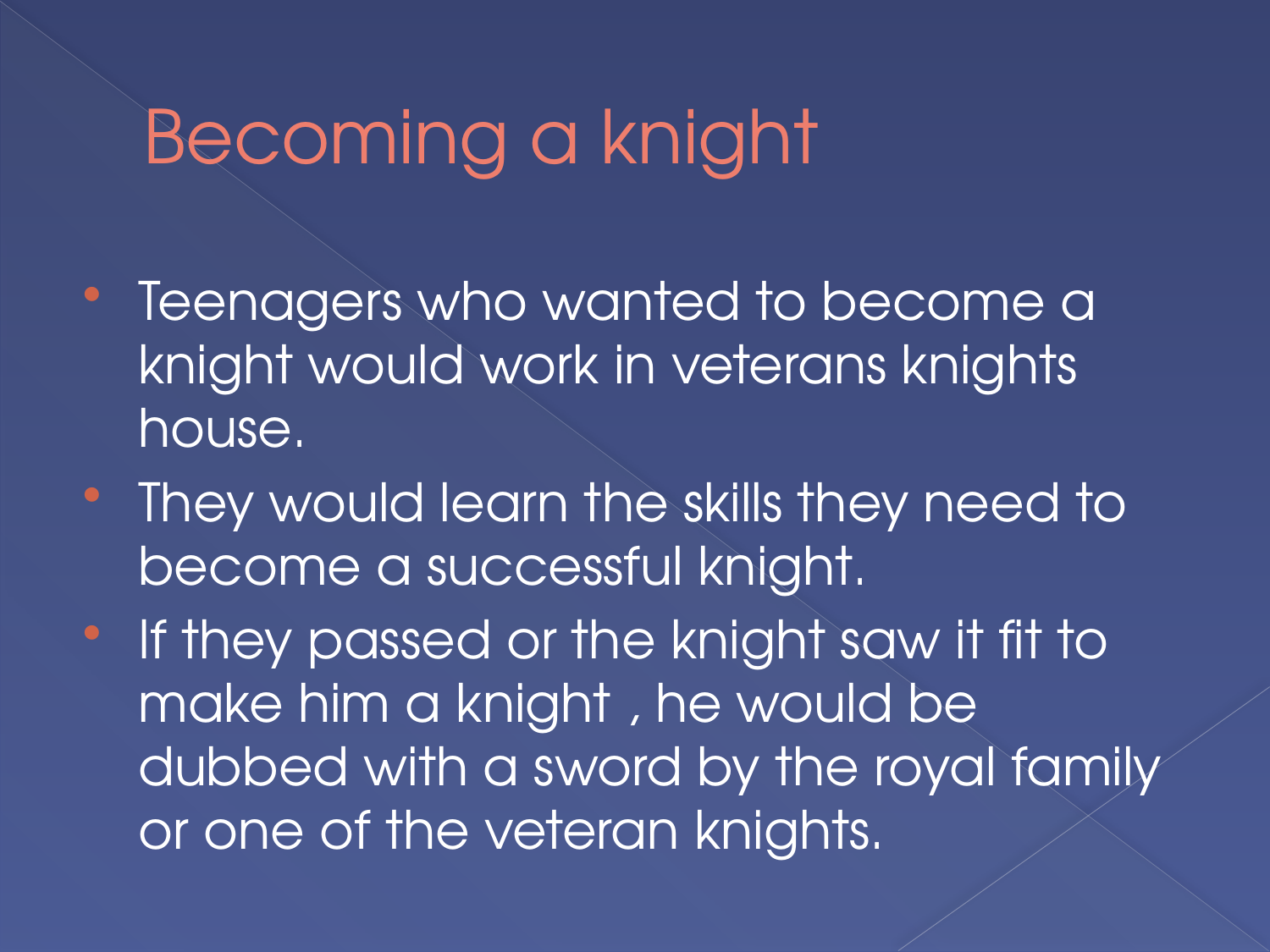

# Becoming a knight
Teenagers who wanted to become a knight would work in veterans knights house.
They would learn the skills they need to become a successful knight.
If they passed or the knight saw it fit to make him a knight , he would be dubbed with a sword by the royal family or one of the veteran knights.